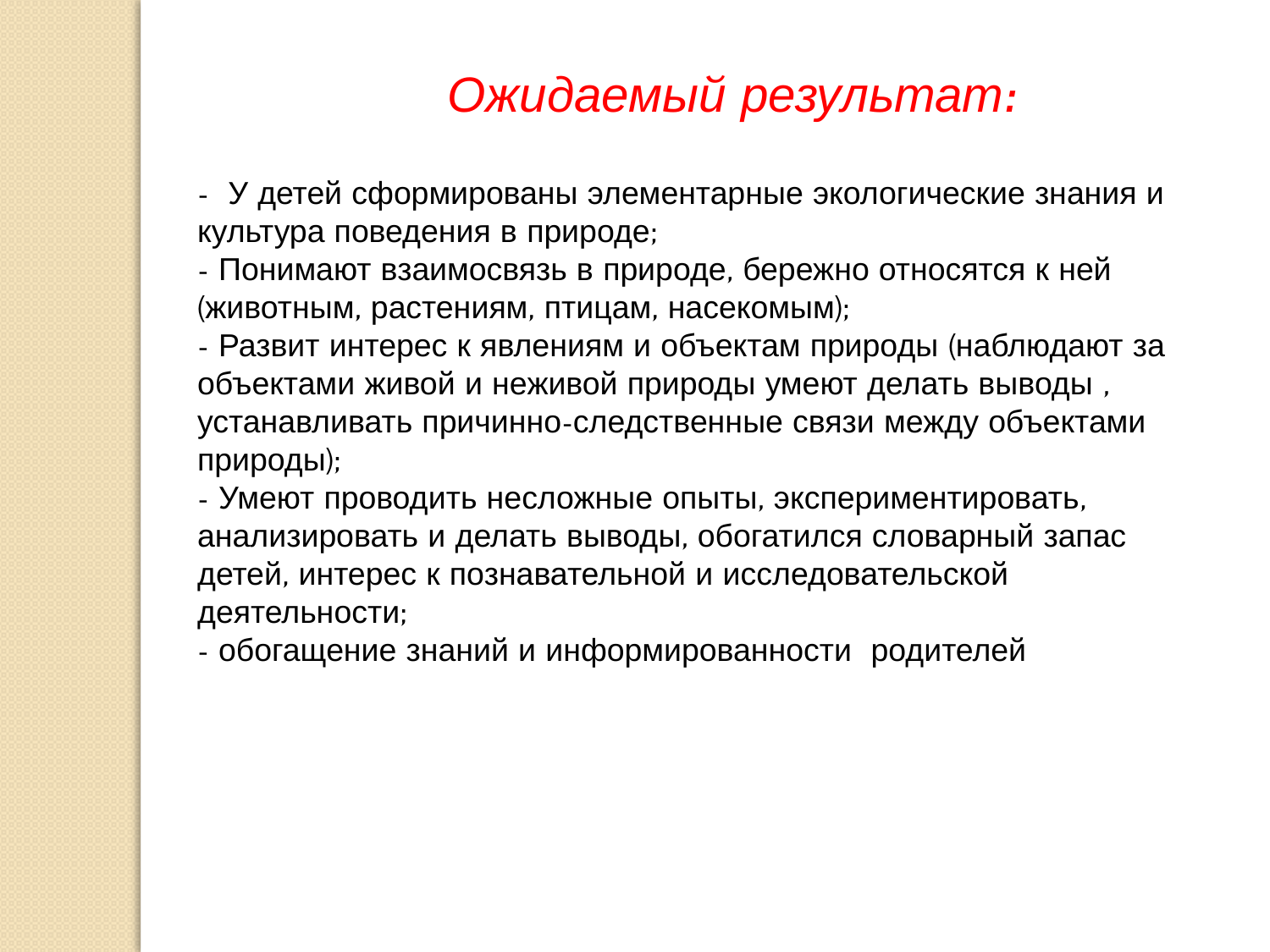

Ожидаемый результат:
-  У детей сформированы элементарные экологические знания и культура поведения в природе;
- Понимают взаимосвязь в природе, бережно относятся к ней (животным, растениям, птицам, насекомым);
- Развит интерес к явлениям и объектам природы (наблюдают за объектами живой и неживой природы умеют делать выводы , устанавливать причинно-следственные связи между объектами природы);
- Умеют проводить несложные опыты, экспериментировать, анализировать и делать выводы, обогатился словарный запас детей, интерес к познавательной и исследовательской деятельности;
- обогащение знаний и информированности  родителей